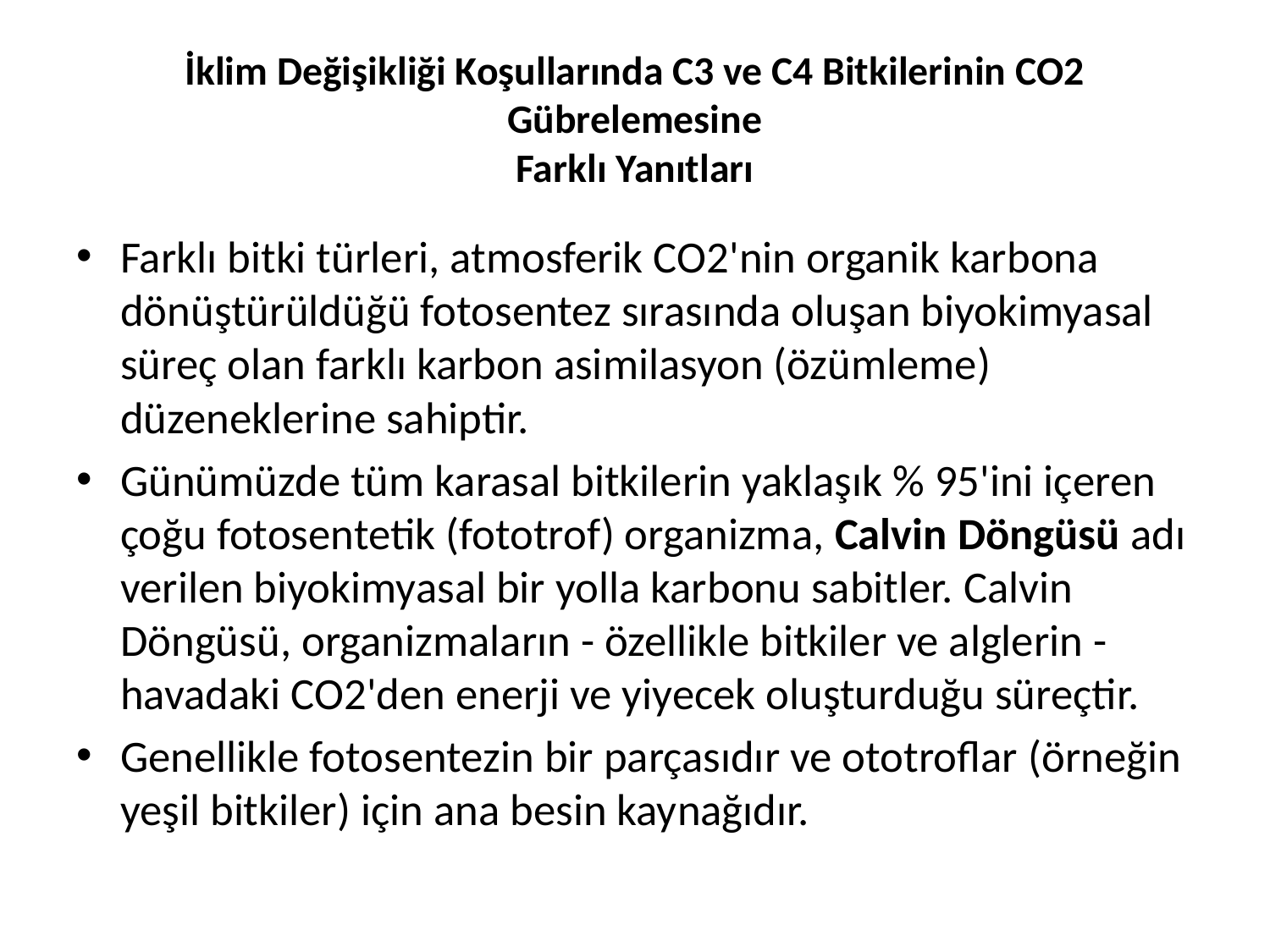

# İklim Değişikliği Koşullarında C3 ve C4 Bitkilerinin CO2 Gübrelemesine Farklı Yanıtları
Farklı bitki türleri, atmosferik CO2'nin organik karbona dönüştürüldüğü fotosentez sırasında oluşan biyokimyasal süreç olan farklı karbon asimilasyon (özümleme) düzeneklerine sahiptir.
Günümüzde tüm karasal bitkilerin yaklaşık % 95'ini içeren çoğu fotosentetik (fototrof) organizma, Calvin Döngüsü adı verilen biyokimyasal bir yolla karbonu sabitler. Calvin Döngüsü, organizmaların - özellikle bitkiler ve alglerin - havadaki CO2'den enerji ve yiyecek oluşturduğu süreçtir.
Genellikle fotosentezin bir parçasıdır ve ototroflar (örneğin yeşil bitkiler) için ana besin kaynağıdır.